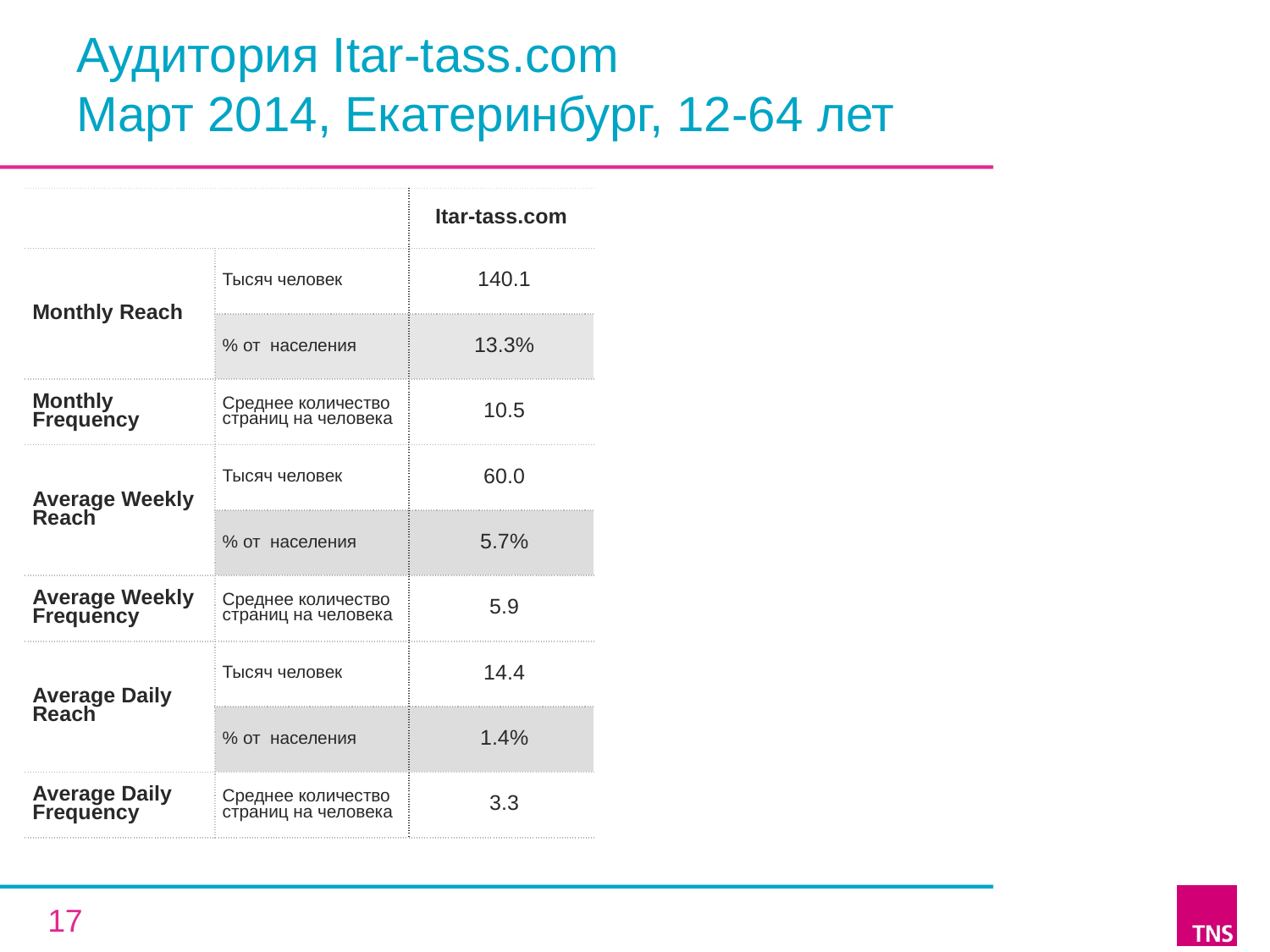

# Аудитория Itar-tass.com Март 2014, Екатеринбург, 12-64 лет
|  |  | Itar-tass.com |
| --- | --- | --- |
| Monthly Reach | Тысяч человек | 140.1 |
|  | % от населения | 13.3% |
| Monthly Frequency | Среднее количество страниц на человека | 10.5 |
| Average Weekly Reach | Тысяч человек | 60.0 |
|  | % от населения | 5.7% |
| Average Weekly Frequency | Среднее количество страниц на человека | 5.9 |
| Average Daily Reach | Тысяч человек | 14.4 |
|  | % от населения | 1.4% |
| Average Daily Frequency | Среднее количество страниц на человека | 3.3 |

17